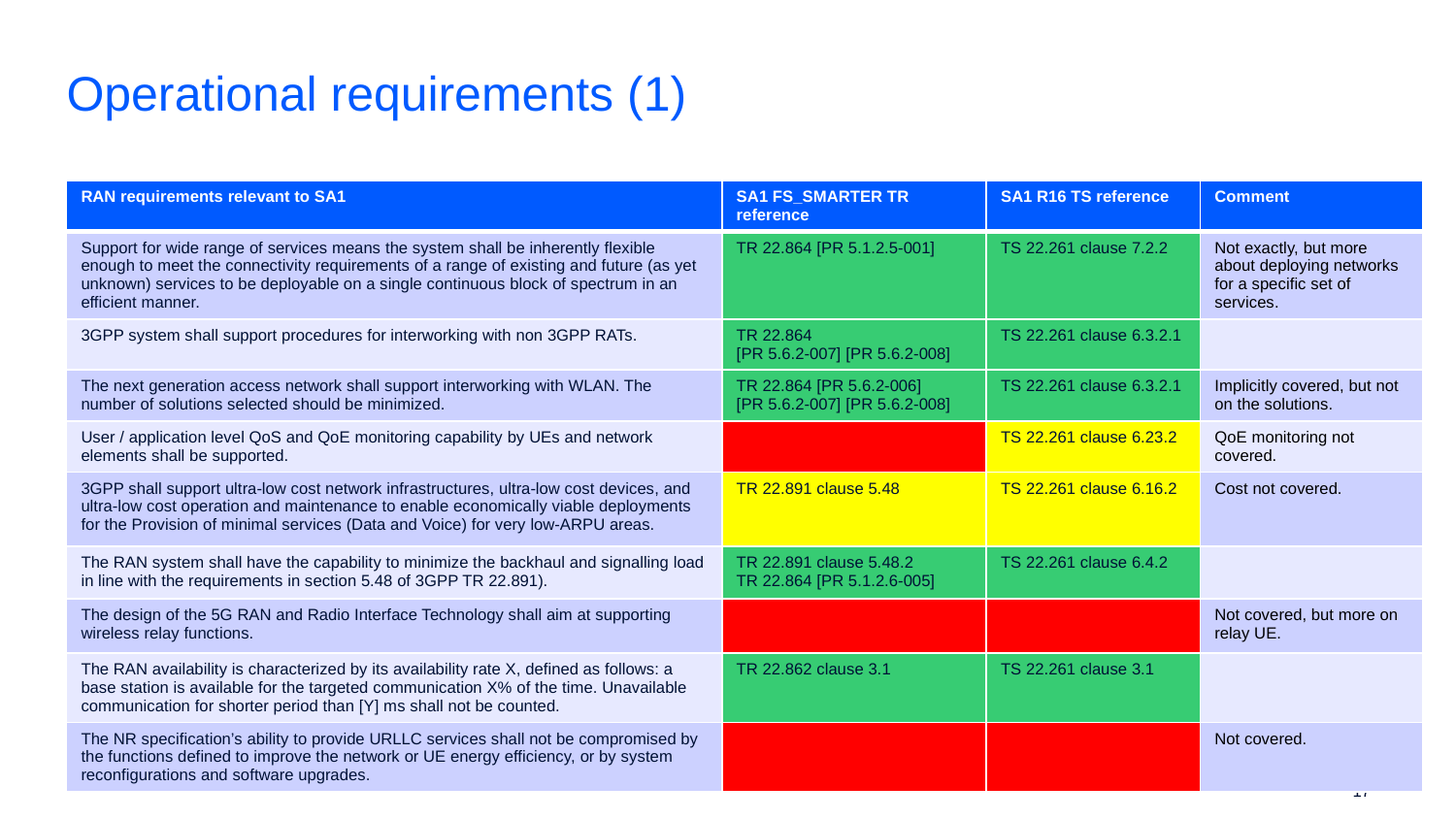

Operational requirements (1)

| RAN requirements relevant to SA1 | SA1 FS\_SMARTER TR reference | SA1 R16 TS reference | Comment |
| --- | --- | --- | --- |
| Support for wide range of services means the system shall be inherently flexible enough to meet the connectivity requirements of a range of existing and future (as yet unknown) services to be deployable on a single continuous block of spectrum in an efficient manner. | TR 22.864 [PR 5.1.2.5-001] | TS 22.261 clause 7.2.2 | Not exactly, but more about deploying networks for a specific set of services. |
| 3GPP system shall support procedures for interworking with non 3GPP RATs. | TR 22.864 [PR 5.6.2-007] [PR 5.6.2-008] | TS 22.261 clause 6.3.2.1 |  |
| The next generation access network shall support interworking with WLAN. The number of solutions selected should be minimized. | TR 22.864 [PR 5.6.2-006] [PR 5.6.2-007] [PR 5.6.2-008] | TS 22.261 clause 6.3.2.1 | Implicitly covered, but not on the solutions. |
| User / application level QoS and QoE monitoring capability by UEs and network elements shall be supported. |  | TS 22.261 clause 6.23.2 | QoE monitoring not covered. |
| 3GPP shall support ultra-low cost network infrastructures, ultra-low cost devices, and ultra-low cost operation and maintenance to enable economically viable deployments for the Provision of minimal services (Data and Voice) for very low-ARPU areas. | TR 22.891 clause 5.48 | TS 22.261 clause 6.16.2 | Cost not covered. |
| The RAN system shall have the capability to minimize the backhaul and signalling load in line with the requirements in section 5.48 of 3GPP TR 22.891). | TR 22.891 clause 5.48.2 TR 22.864 [PR 5.1.2.6-005] | TS 22.261 clause 6.4.2 |  |
| The design of the 5G RAN and Radio Interface Technology shall aim at supporting wireless relay functions. |  |  | Not covered, but more on relay UE. |
| The RAN availability is characterized by its availability rate X, defined as follows: a base station is available for the targeted communication X% of the time. Unavailable communication for shorter period than [Y] ms shall not be counted. | TR 22.862 clause 3.1 | TS 22.261 clause 3.1 |  |
| The NR specification’s ability to provide URLLC services shall not be compromised by the functions defined to improve the network or UE energy efficiency, or by system reconfigurations and software upgrades. |  |  | Not covered. |
Customer Confidential